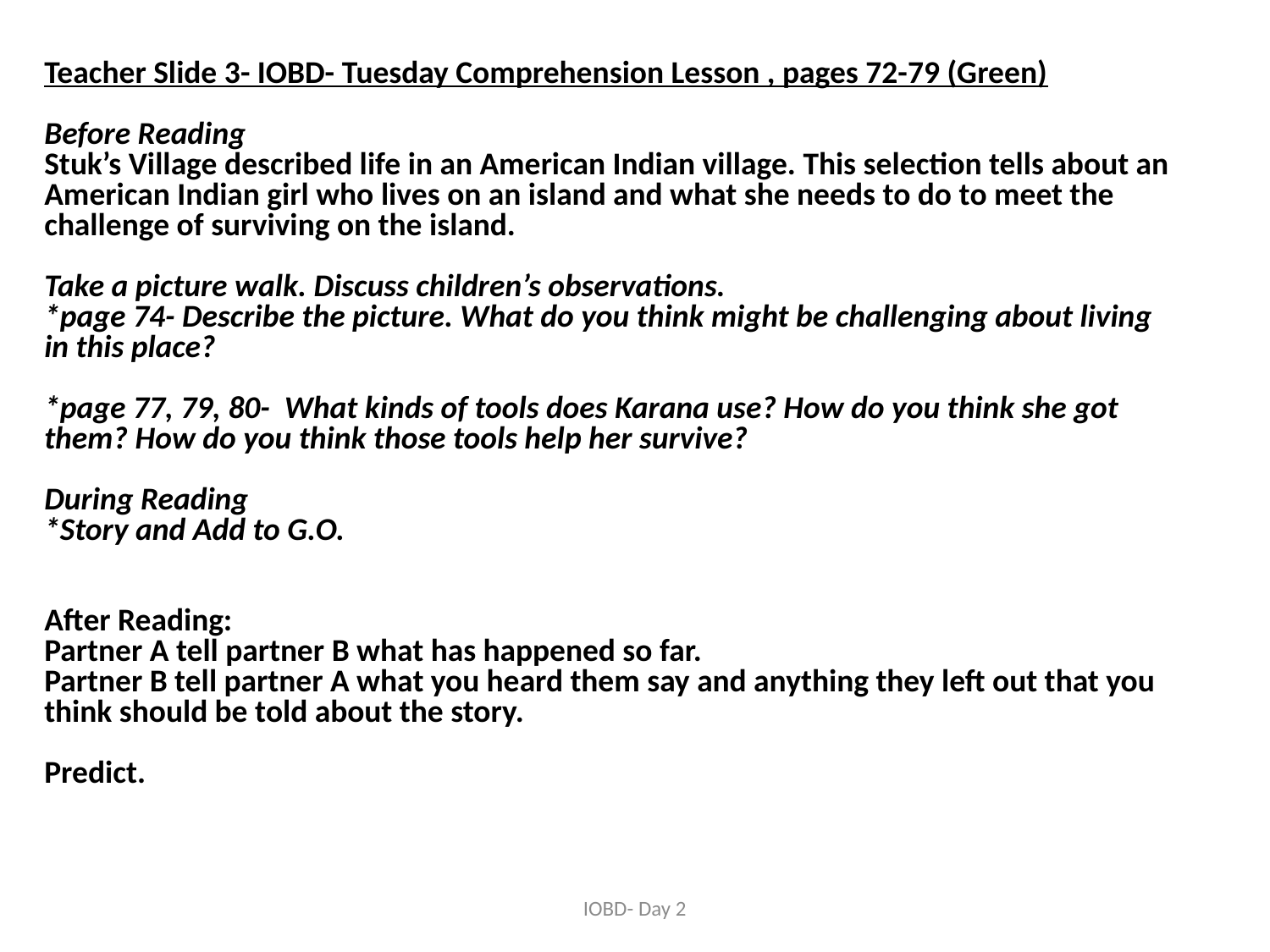

Teacher Slide 3- IOBD- Tuesday Comprehension Lesson , pages 72-79 (Green)

Before Reading
Stuk’s Village described life in an American Indian village. This selection tells about an American Indian girl who lives on an island and what she needs to do to meet the challenge of surviving on the island.

Take a picture walk. Discuss children’s observations.
*page 74- Describe the picture. What do you think might be challenging about living in this place?

*page 77, 79, 80-  What kinds of tools does Karana use? How do you think she got them? How do you think those tools help her survive?

During Reading
*Story and Add to G.O.

After Reading:
Partner A tell partner B what has happened so far.
Partner B tell partner A what you heard them say and anything they left out that you think should be told about the story.

Predict.
IOBD- Day 2